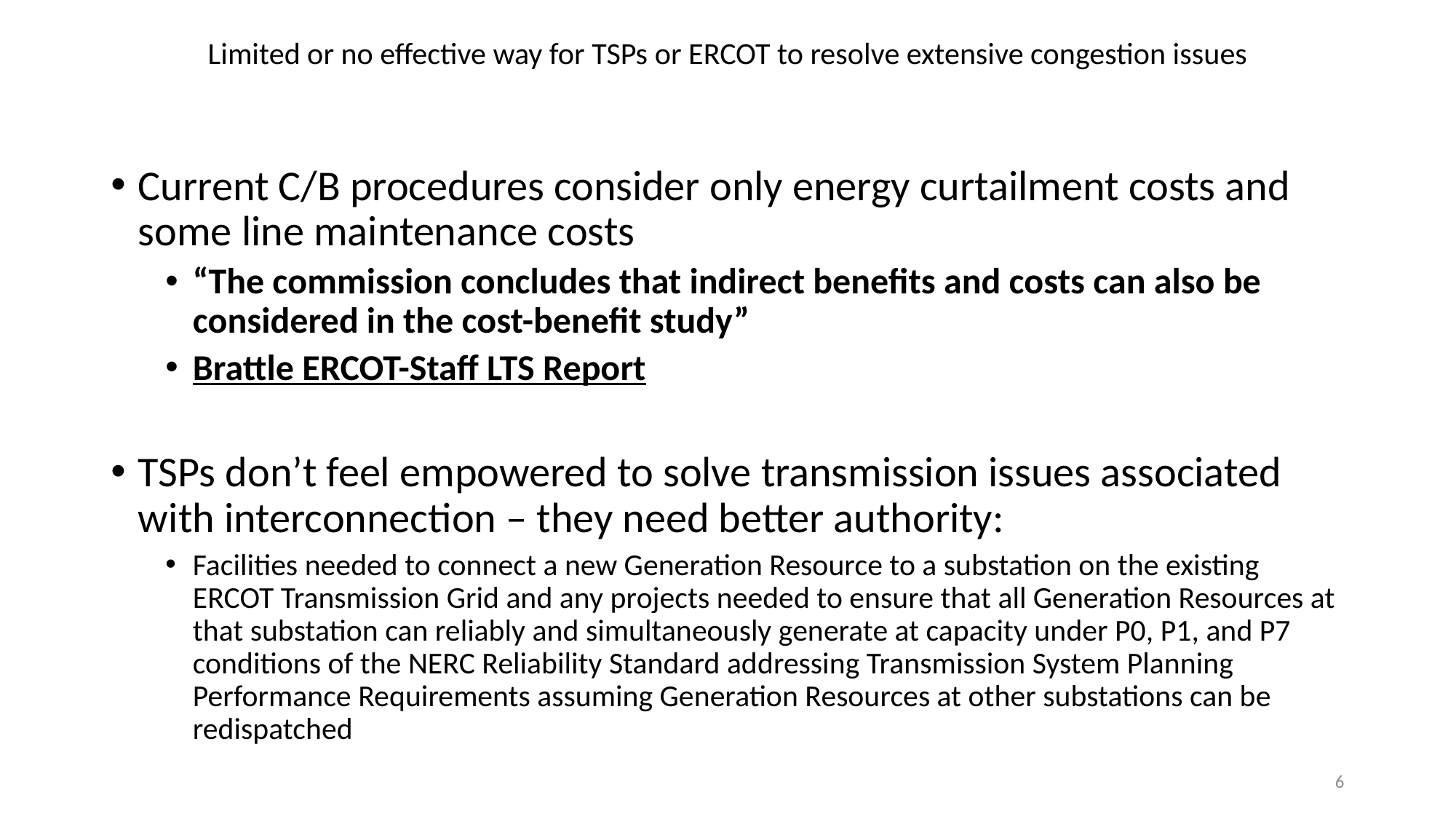

# Limited or no effective way for TSPs or ERCOT to resolve extensive congestion issues
Current C/B procedures consider only energy curtailment costs and some line maintenance costs
“The commission concludes that indirect benefits and costs can also be considered in the cost-benefit study”
Brattle ERCOT-Staff LTS Report

TSPs don’t feel empowered to solve transmission issues associated with interconnection – they need better authority:
Facilities needed to connect a new Generation Resource to a substation on the existing ERCOT Transmission Grid and any projects needed to ensure that all Generation Resources at that substation can reliably and simultaneously generate at capacity under P0, P1, and P7 conditions of the NERC Reliability Standard addressing Transmission System Planning Performance Requirements assuming Generation Resources at other substations can be redispatched

6